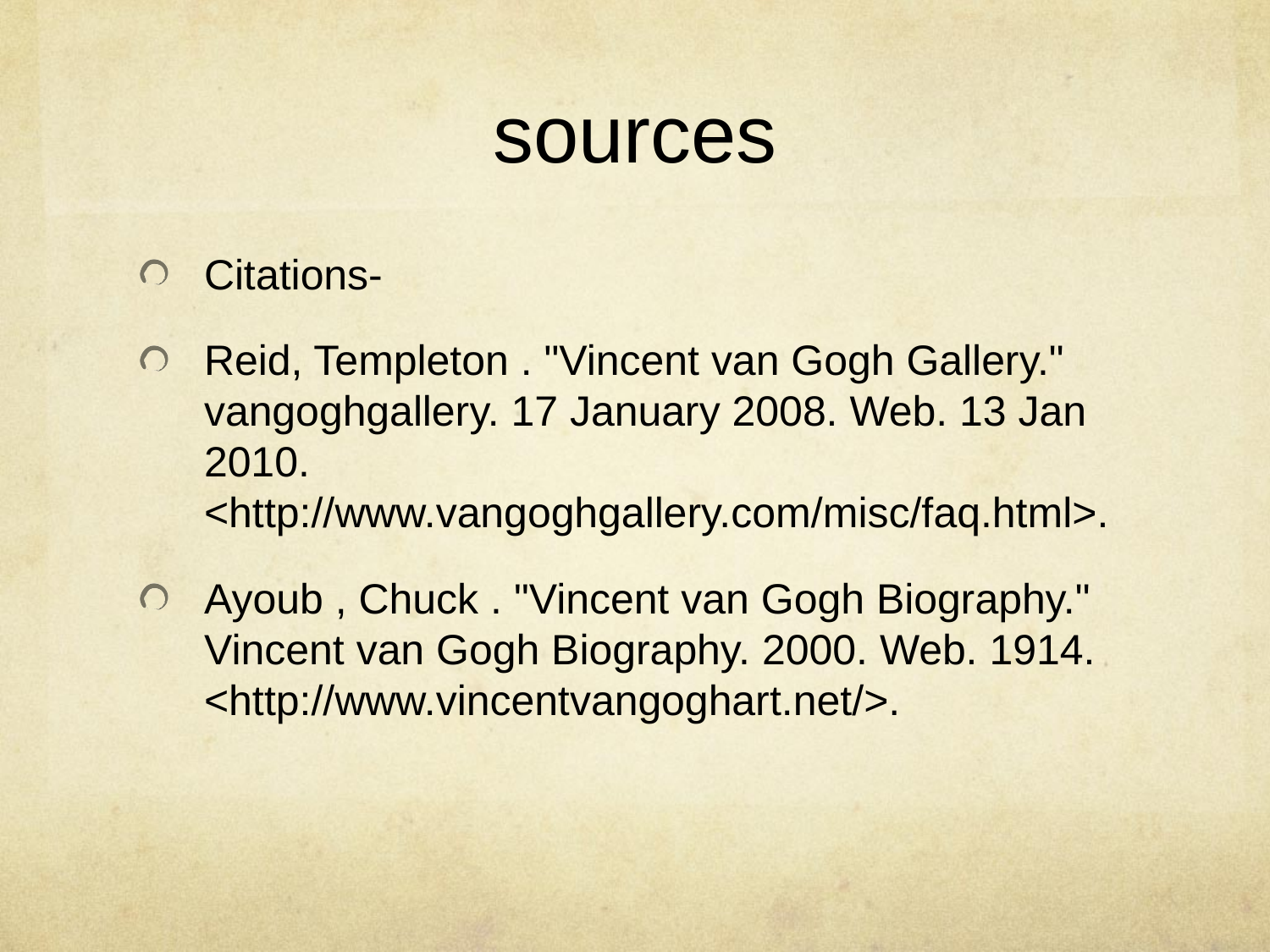

# sources
Citations-
Reid, Templeton . "Vincent van Gogh Gallery." vangoghgallery. 17 January 2008. Web. 13 Jan 2010. <http://www.vangoghgallery.com/misc/faq.html>.
Ayoub , Chuck . "Vincent van Gogh Biography." Vincent van Gogh Biography. 2000. Web. 1914. <http://www.vincentvangoghart.net/>.